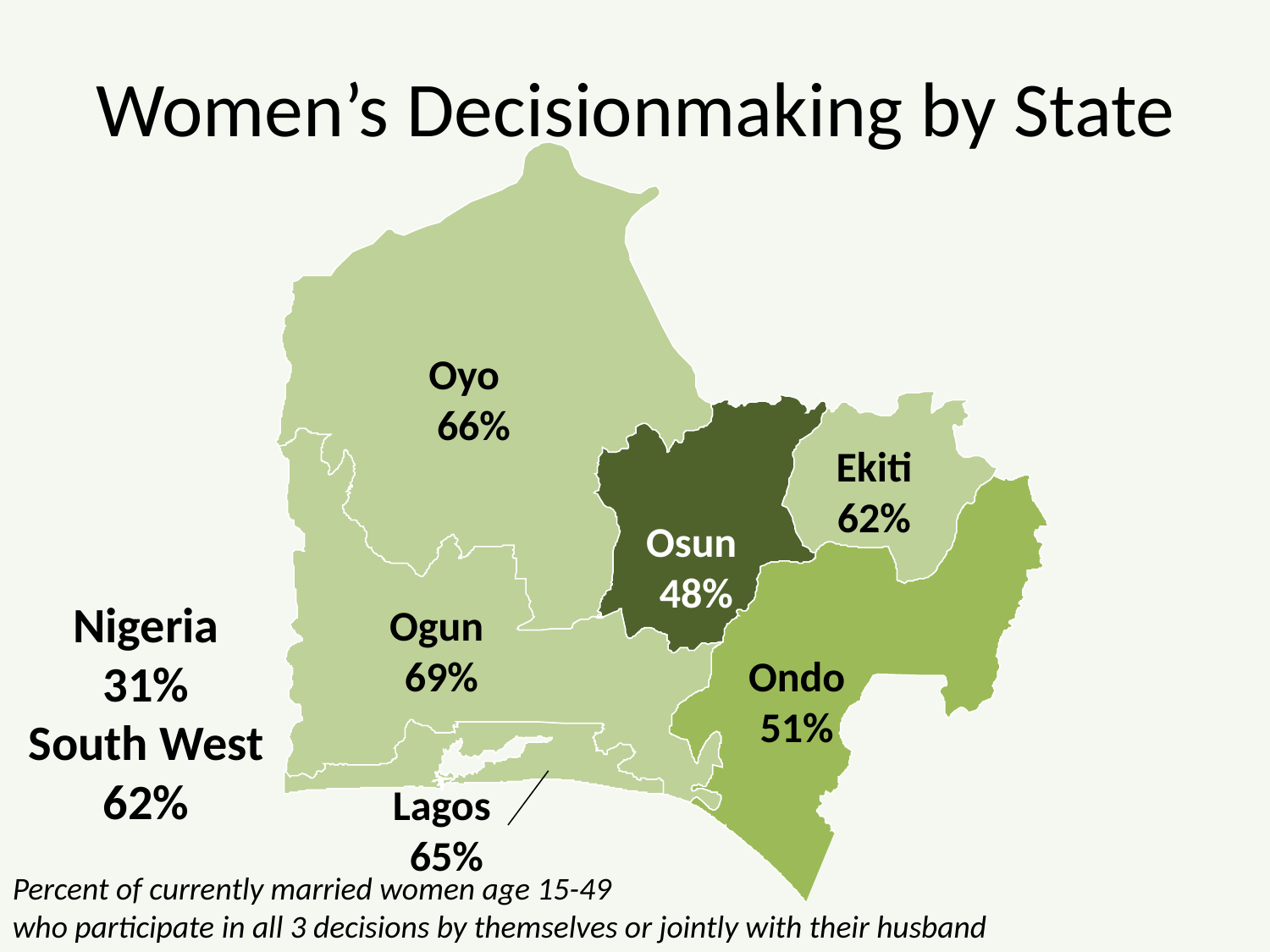

# Women’s Decisionmaking by State

Oyo
66%
Ekiti 62%
Osun
48%
Nigeria
31%
South West
62%
Ogun
69%
Ondo 51%
Lagos
65%
Percent of currently married women age 15-49
who participate in all 3 decisions by themselves or jointly with their husband